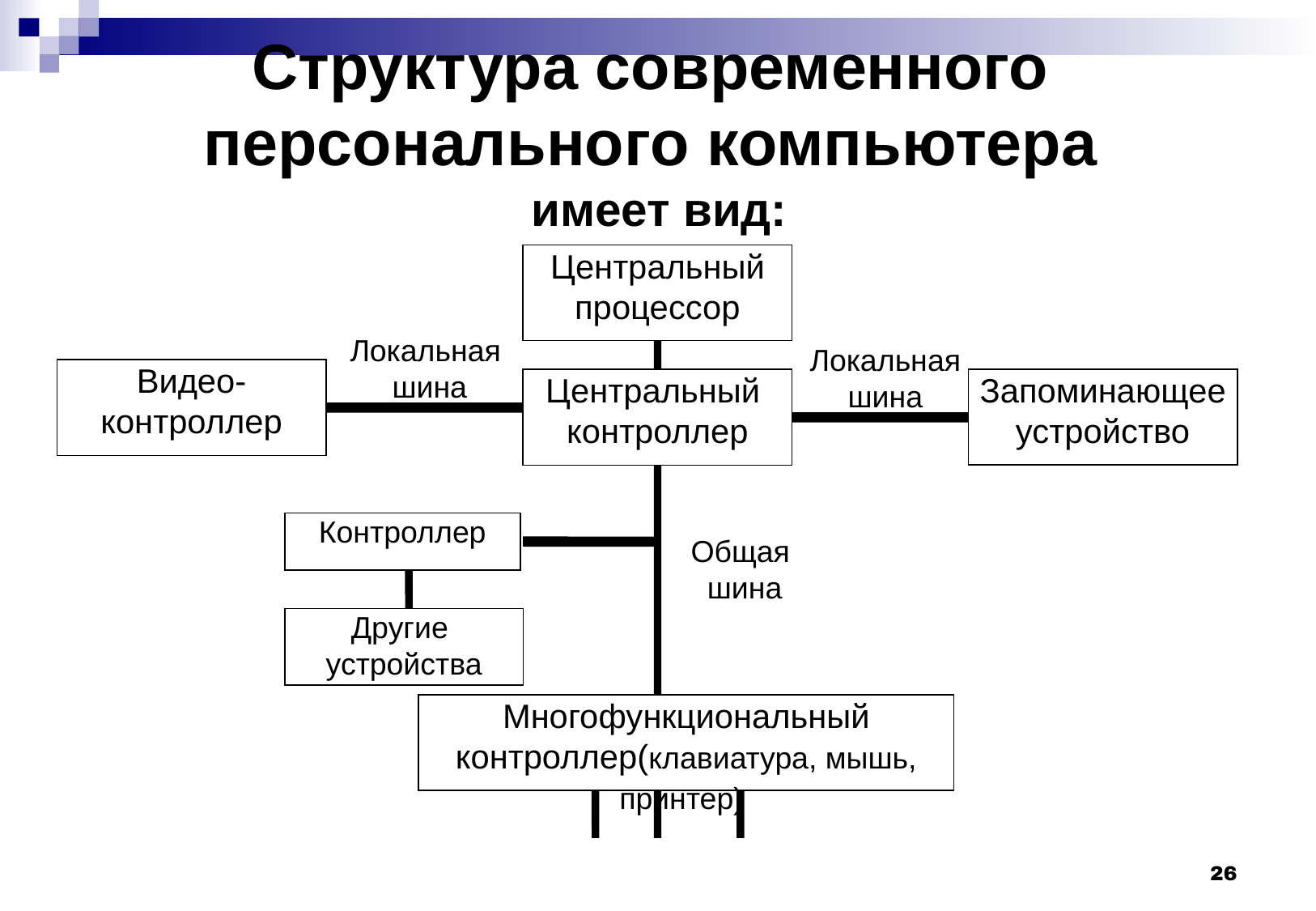

# Структура современного персонального компьютера имеет вид:
Центральный процессор
Локальная
шина

Локальная
шина
Видео-
контроллер
Центральный
контроллер
Запоминающее
устройство

Контроллер
Общая
 шина

Другие
устройства
Многофункциональный контроллер(клавиатура, мышь, принтер)

26